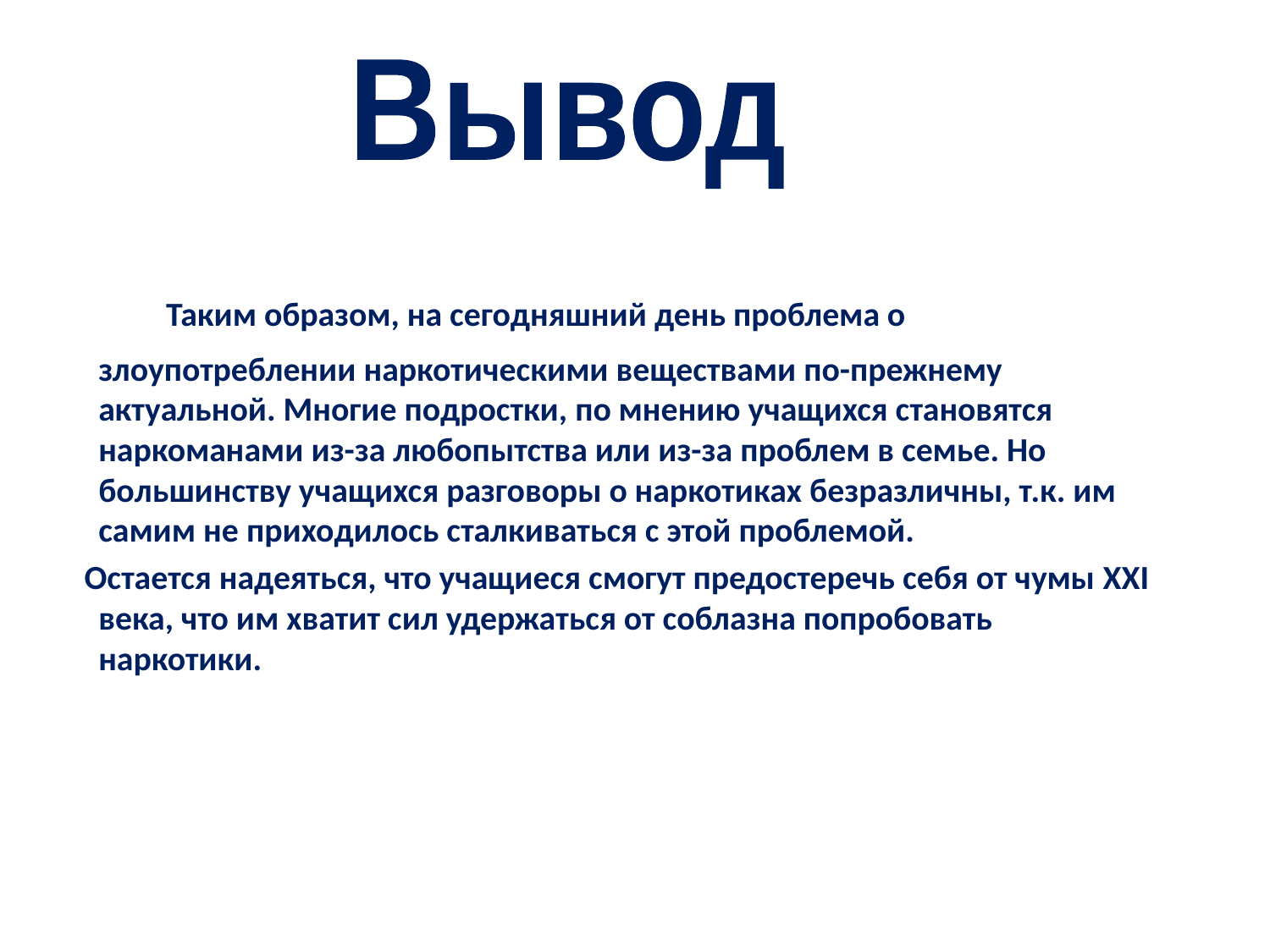

Вывод

     Таким образом, на сегодняшний день проблема о злоупотреблении наркотическими веществами по-прежнему актуальной. Многие подростки, по мнению учащихся становятся наркоманами из-за любопытства или из-за проблем в семье. Но большинству учащихся разговоры о наркотиках безразличны, т.к. им самим не приходилось сталкиваться с этой проблемой.
     Остается надеяться, что учащиеся смогут предостеречь себя от чумы XXI века, что им хватит сил удержаться от соблазна попробовать наркотики.